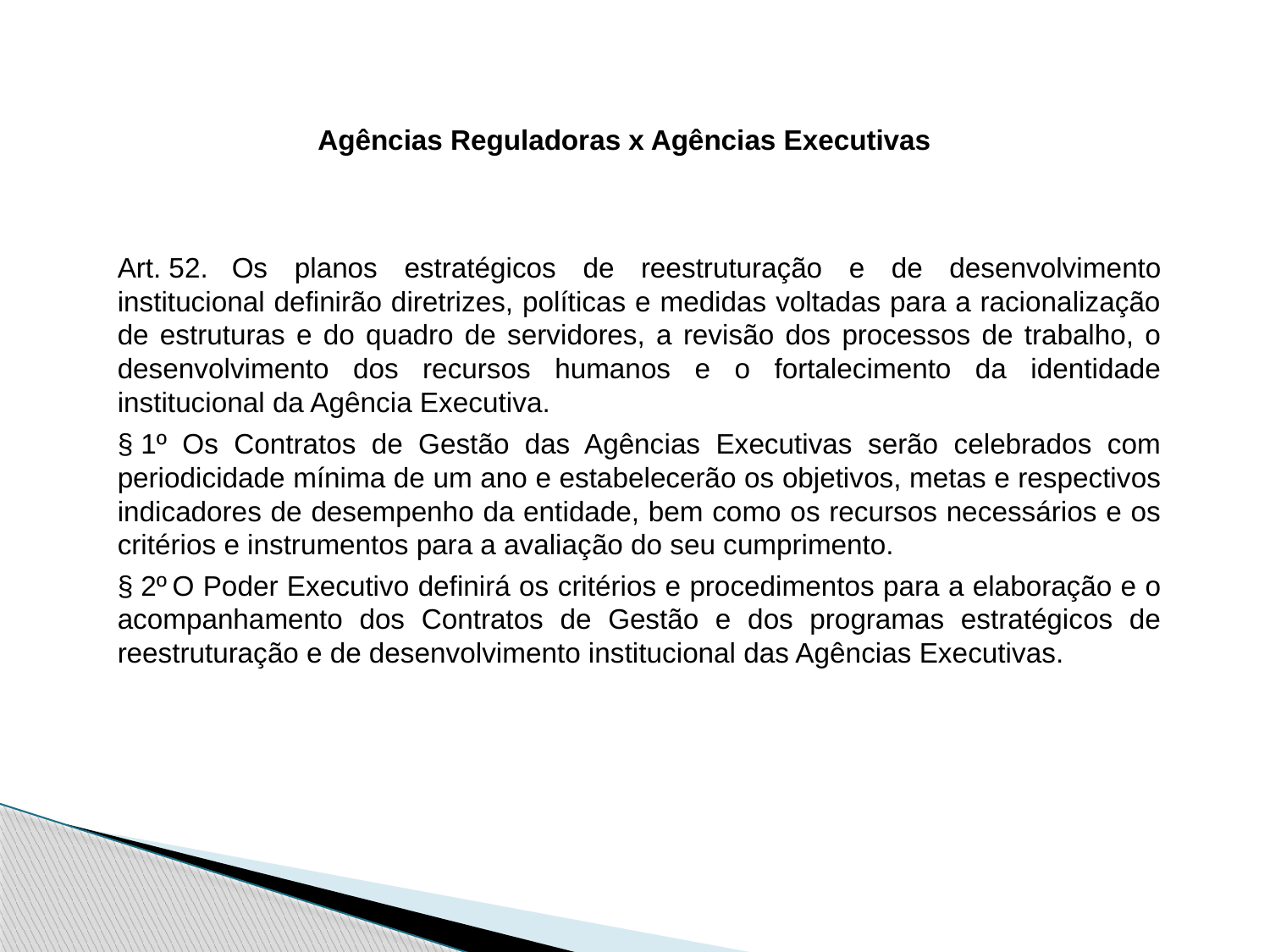

Agências Reguladoras x Agências Executivas
Art. 52. Os planos estratégicos de reestruturação e de desenvolvimento institucional definirão diretrizes, políticas e medidas voltadas para a racionalização de estruturas e do quadro de servidores, a revisão dos processos de trabalho, o desenvolvimento dos recursos humanos e o fortalecimento da identidade institucional da Agência Executiva.
§ 1º Os Contratos de Gestão das Agências Executivas serão celebrados com periodicidade mínima de um ano e estabelecerão os objetivos, metas e respectivos indicadores de desempenho da entidade, bem como os recursos necessários e os critérios e instrumentos para a avaliação do seu cumprimento.
§ 2º O Poder Executivo definirá os critérios e procedimentos para a elaboração e o acompanhamento dos Contratos de Gestão e dos programas estratégicos de reestruturação e de desenvolvimento institucional das Agências Executivas.